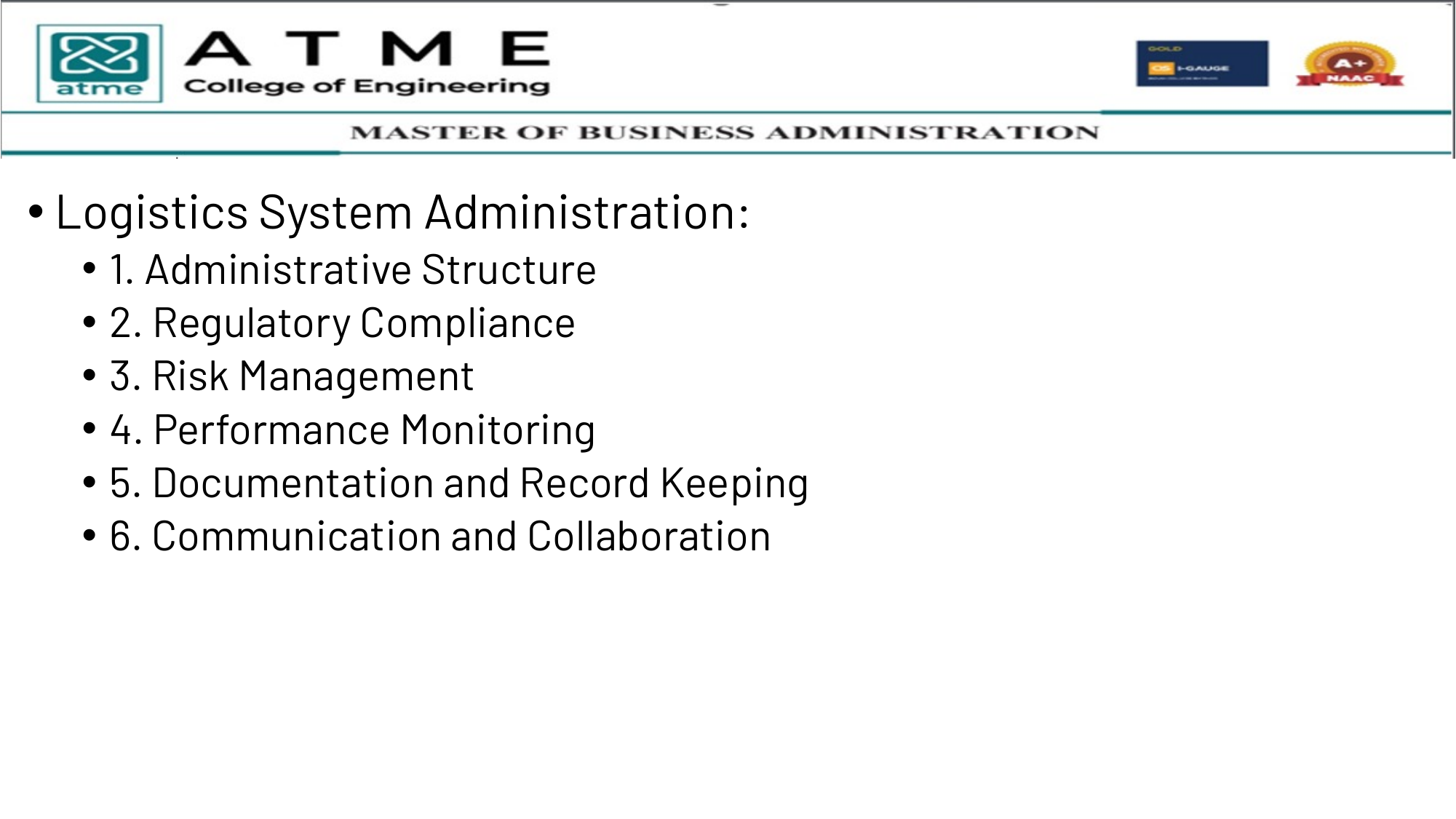

Logistics System Administration:
1. Administrative Structure
2. Regulatory Compliance
3. Risk Management
4. Performance Monitoring
5. Documentation and Record Keeping
6. Communication and Collaboration